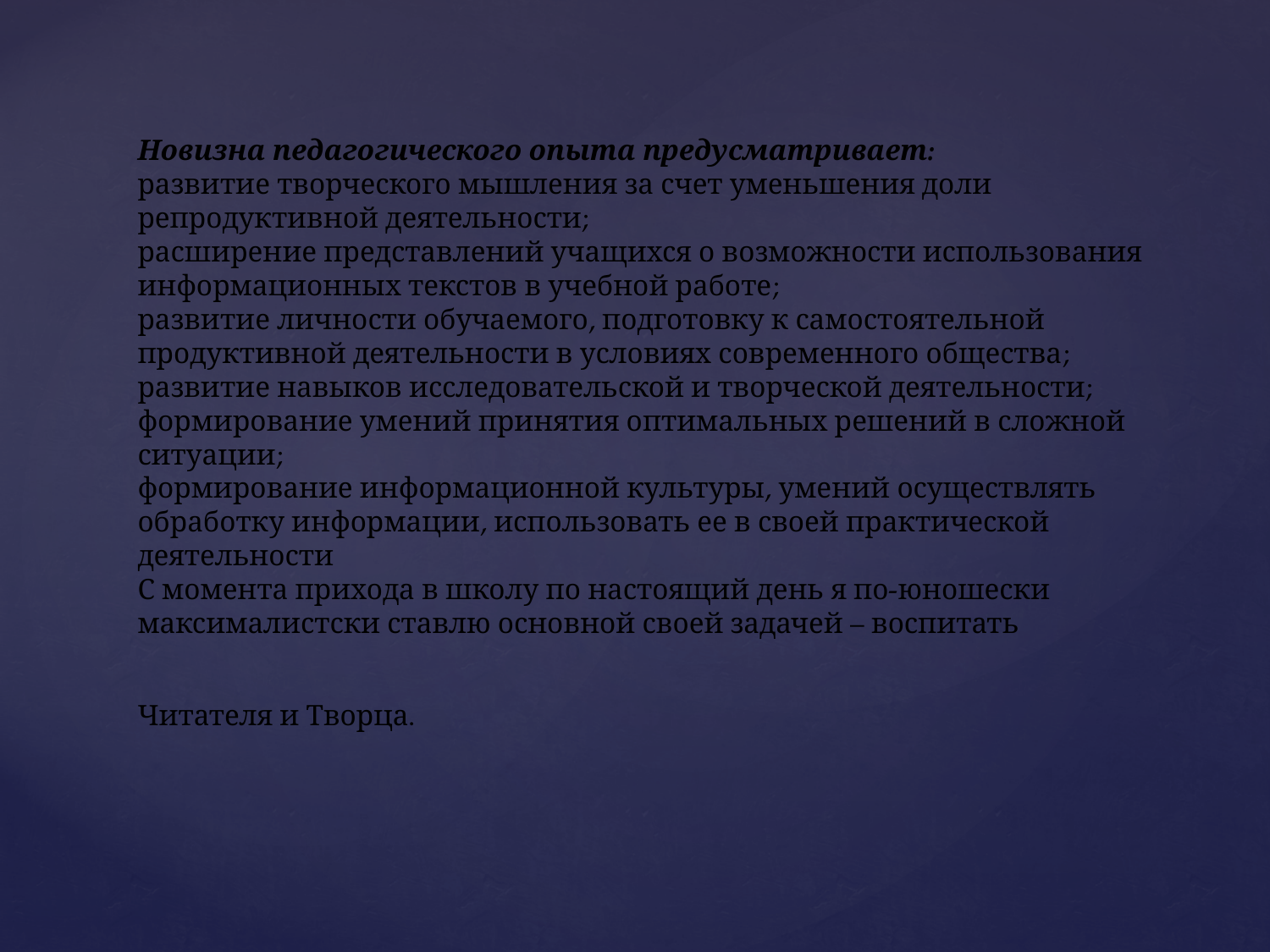

# Новизна педагогического опыта предусматривает: развитие творческого мышления за счет уменьшения доли репродуктивной деятельности; расширение представлений учащихся о возможности использования информационных текстов в учебной работе; развитие личности обучаемого, подготовку к самостоятельной продуктивной деятельности в условиях современного общества; развитие навыков исследовательской и творческой деятельности; формирование умений принятия оптимальных решений в сложной ситуации; формирование информационной культуры, умений осуществлять обработку информации, использовать ее в своей практической деятельности С момента прихода в школу по настоящий день я по-юношески максималистски ставлю основной своей задачей – воспитать Читателя и Творца.